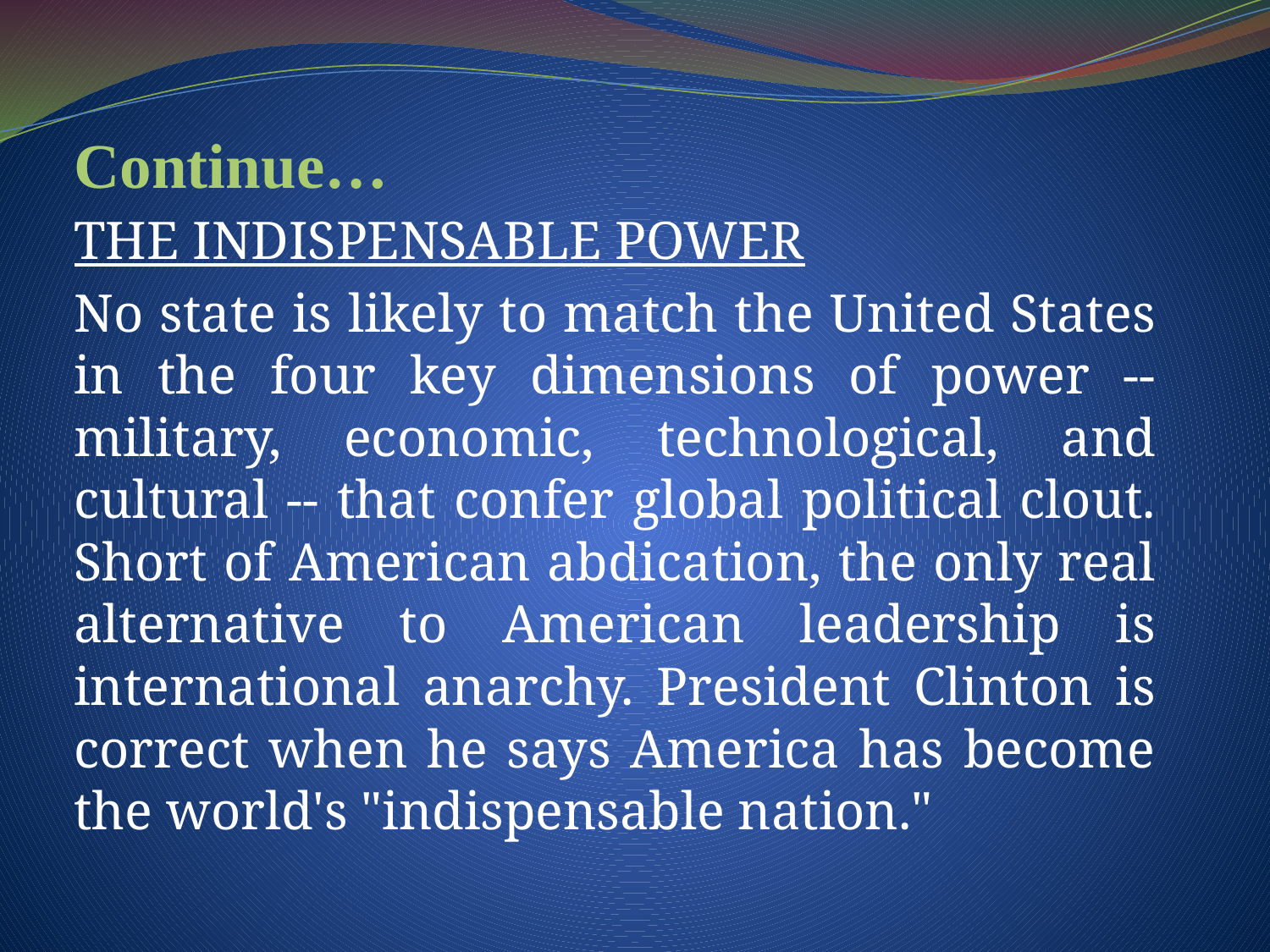

# Continue…
THE INDISPENSABLE POWER
No state is likely to match the United States in the four key dimensions of power -- military, economic, technological, and cultural -- that confer global political clout. Short of American abdication, the only real alternative to American leadership is international anarchy. President Clinton is correct when he says America has become the world's "indispensable nation."